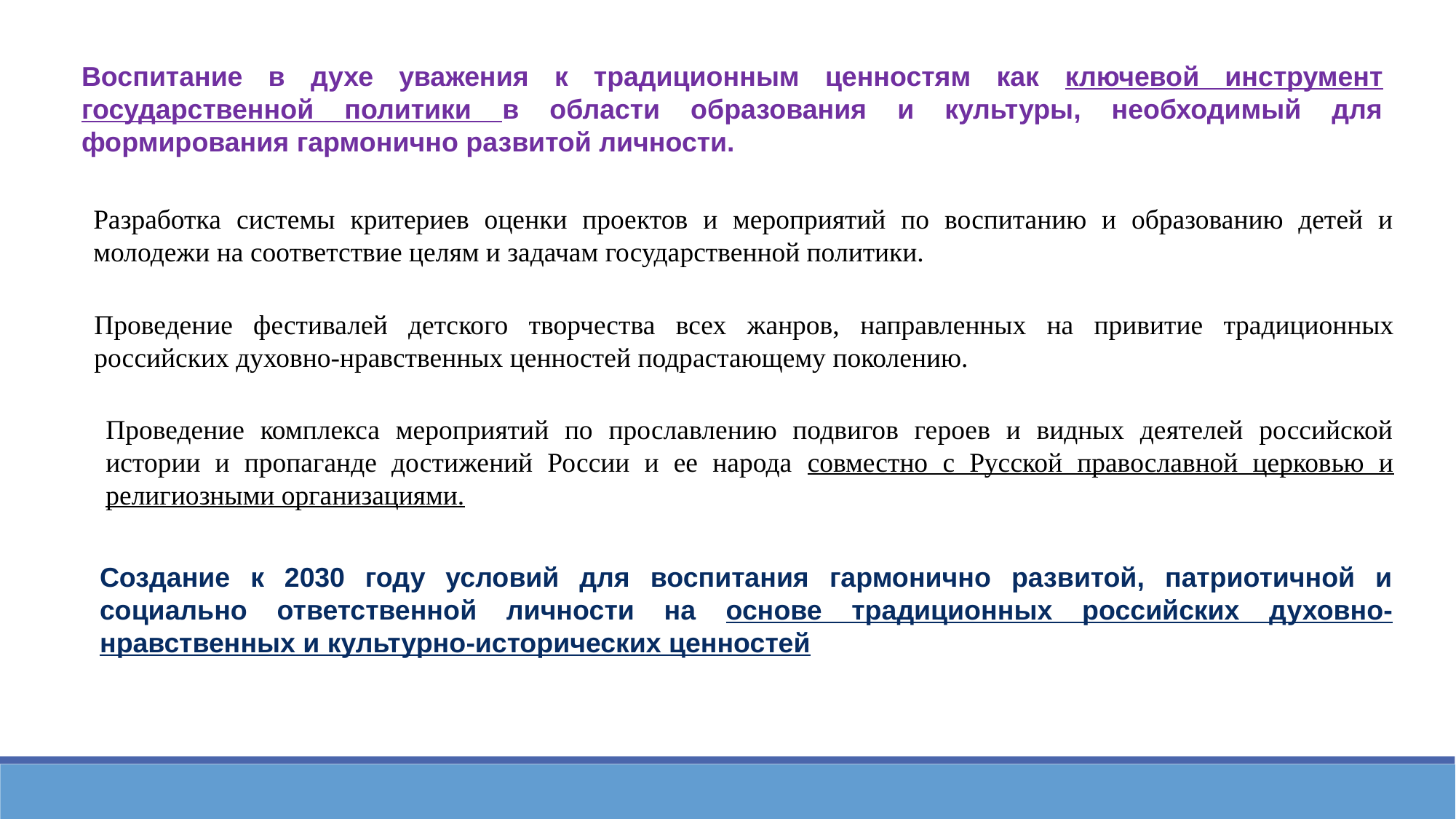

Воспитание в духе уважения к традиционным ценностям как ключевой инструмент государственной политики в области образования и культуры, необходимый для формирования гармонично развитой личности.
Разработка системы критериев оценки проектов и мероприятий по воспитанию и образованию детей и молодежи на соответствие целям и задачам государственной политики.
Проведение фестивалей детского творчества всех жанров, направленных на привитие традиционных российских духовно-нравственных ценностей подрастающему поколению.
Проведение комплекса мероприятий по прославлению подвигов героев и видных деятелей российской истории и пропаганде достижений России и ее народа совместно с Русской православной церковью и религиозными организациями.
Создание к 2030 году условий для воспитания гармонично развитой, патриотичной и социально ответственной личности на основе традиционных российских духовно-нравственных и культурно-исторических ценностей